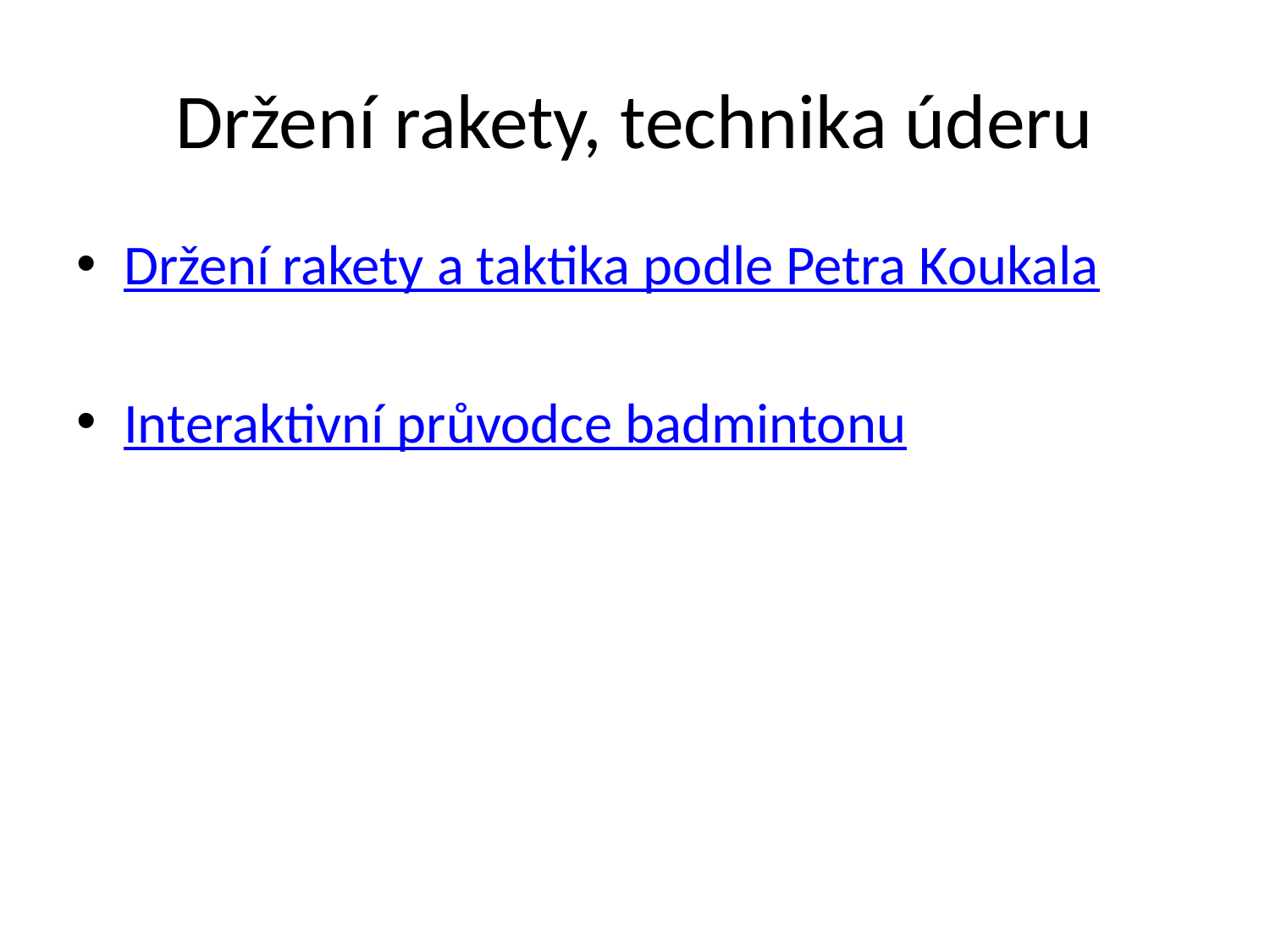

# Držení rakety, technika úderu
Držení rakety a taktika podle Petra Koukala

Interaktivní průvodce badmintonu